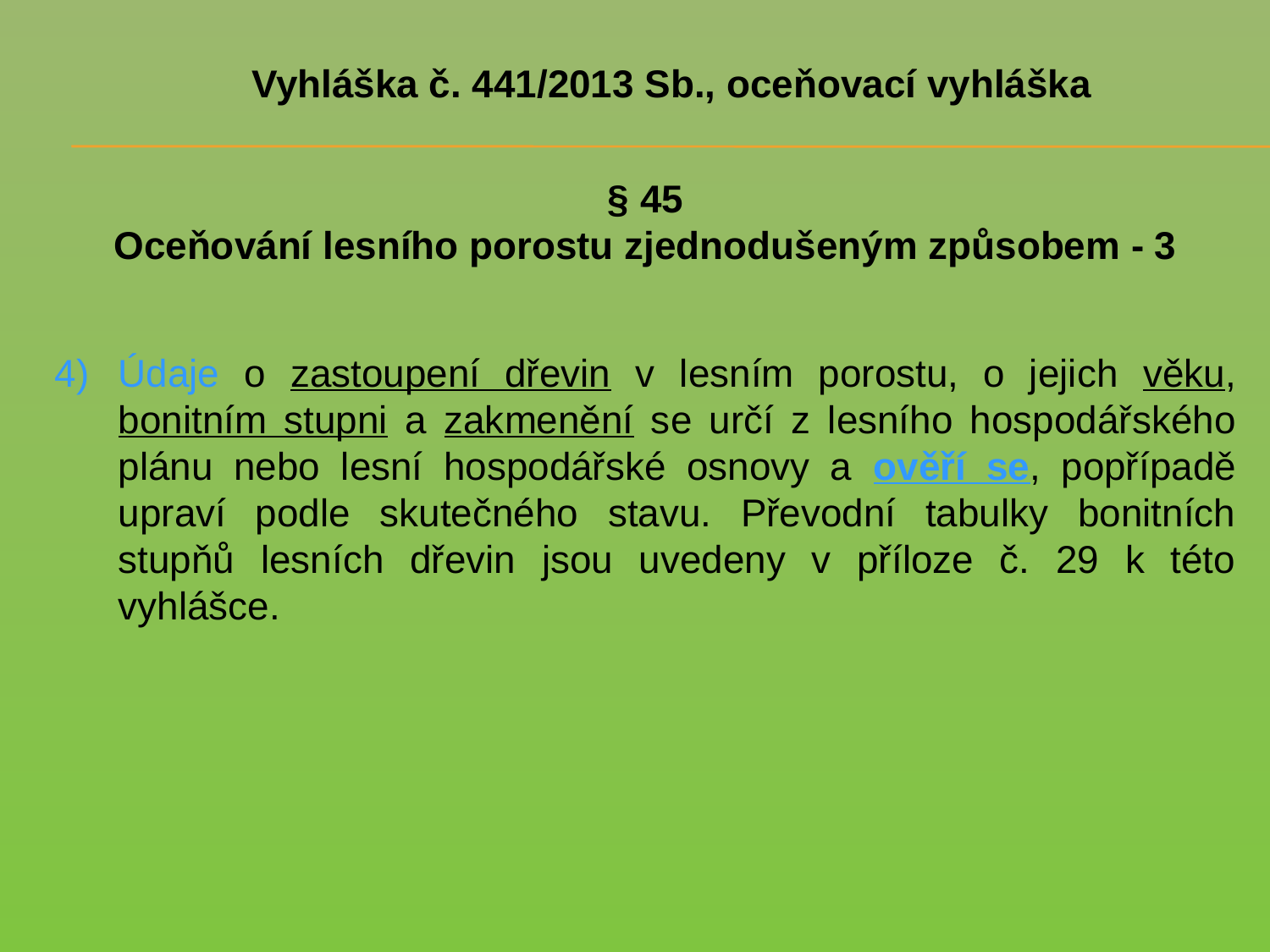

# Vyhláška č. 441/2013 Sb., oceňovací vyhláška
§ 45
Oceňování lesního porostu zjednodušeným způsobem - 3
Údaje o zastoupení dřevin v lesním porostu, o jejich věku, bonitním stupni a zakmenění se určí z lesního hospodářského plánu nebo lesní hospodářské osnovy a ověří se, popřípadě upraví podle skutečného stavu. Převodní tabulky bonitních stupňů lesních dřevin jsou uvedeny v příloze č. 29 k této vyhlášce.